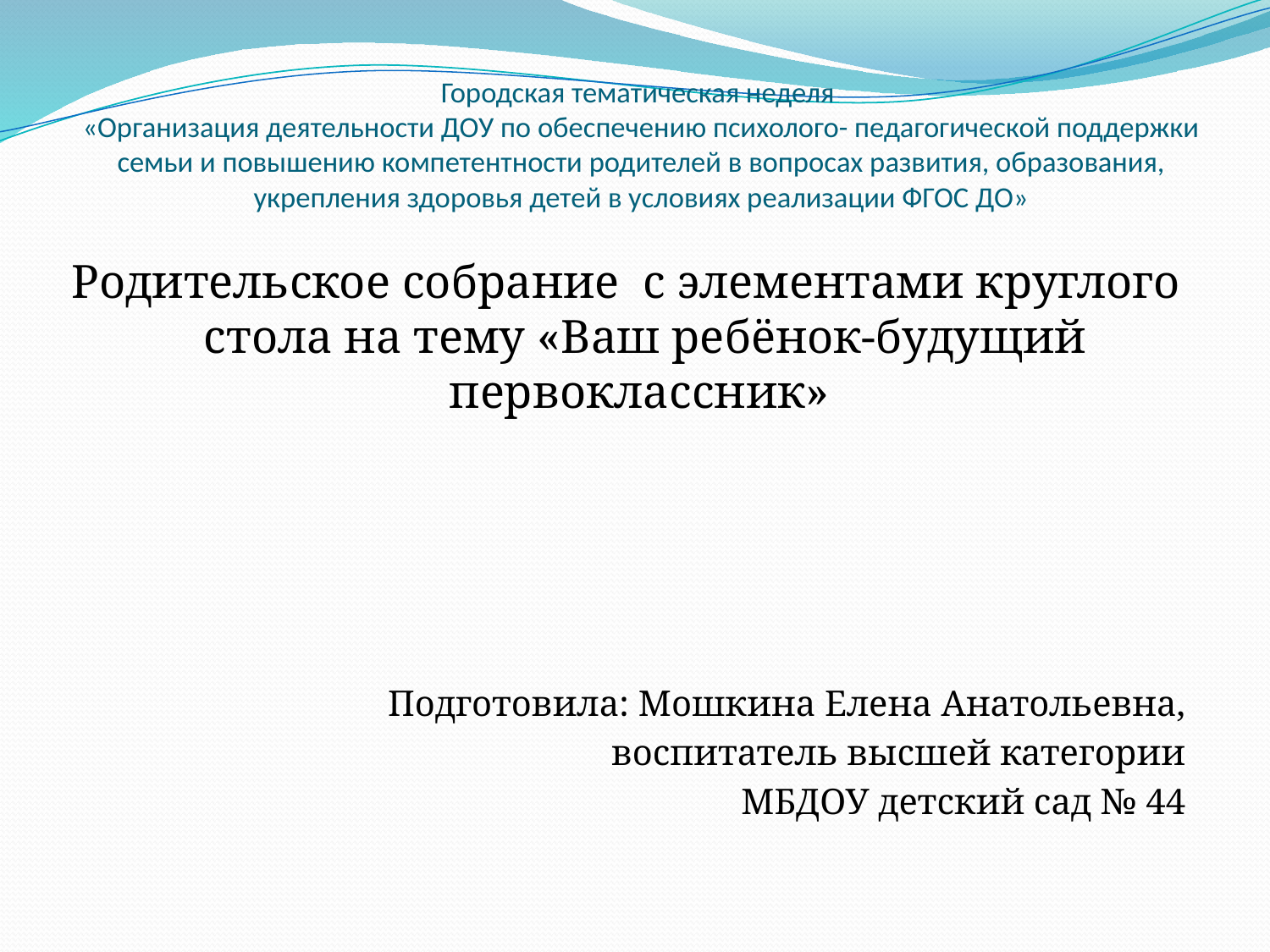

# Городская тематическая неделя «Организация деятельности ДОУ по обеспечению психолого- педагогической поддержки семьи и повышению компетентности родителей в вопросах развития, образования, укрепления здоровья детей в условиях реализации ФГОС ДО»
Родительское собрание  с элементами круглого стола на тему «Ваш ребёнок-будущий первоклассник»

Подготовила: Мошкина Елена Анатольевна,
 воспитатель высшей категории
МБДОУ детский сад № 44